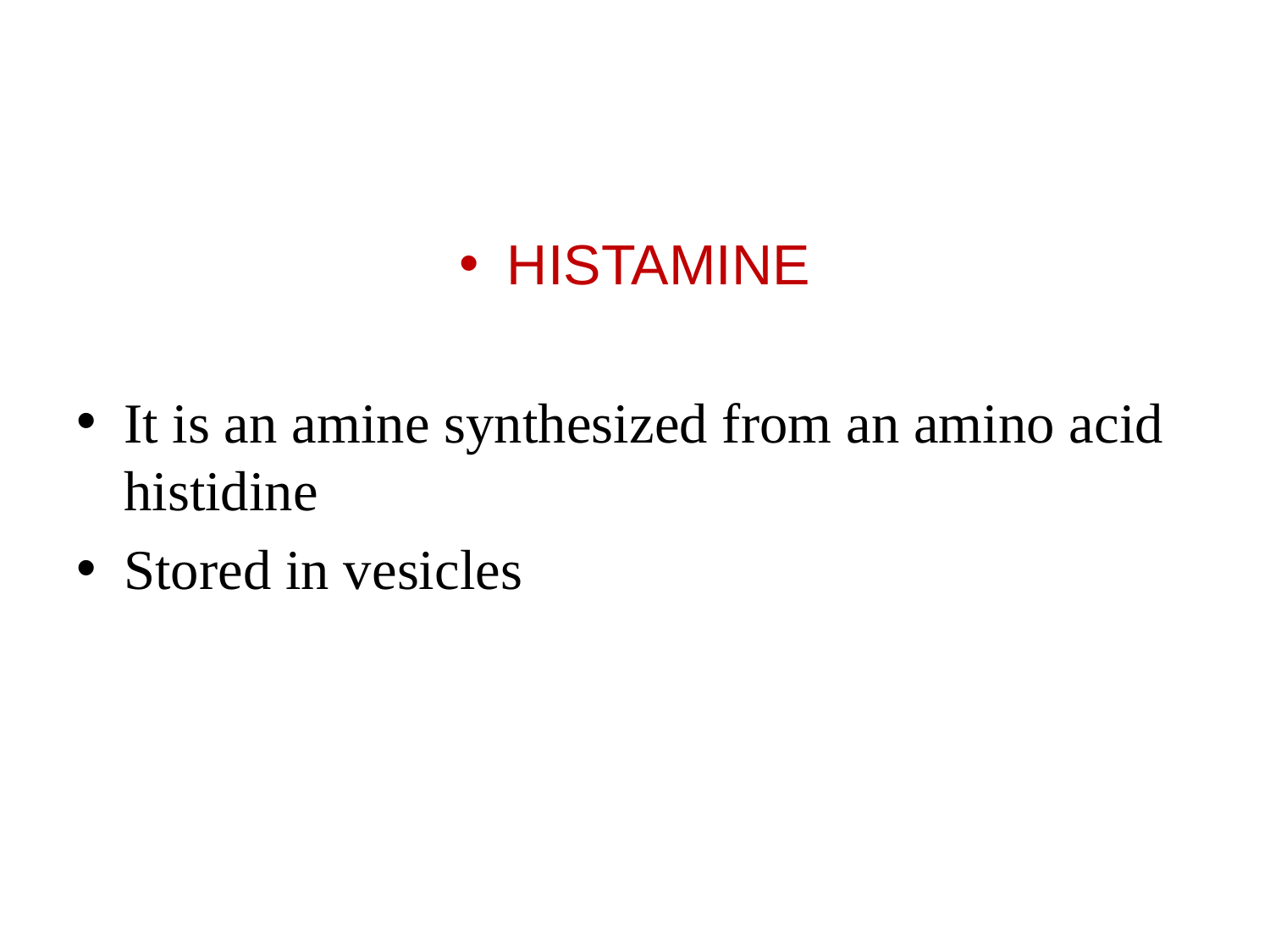

#
HISTAMINE

It is an amine synthesized from an amino acid histidine
Stored in vesicles